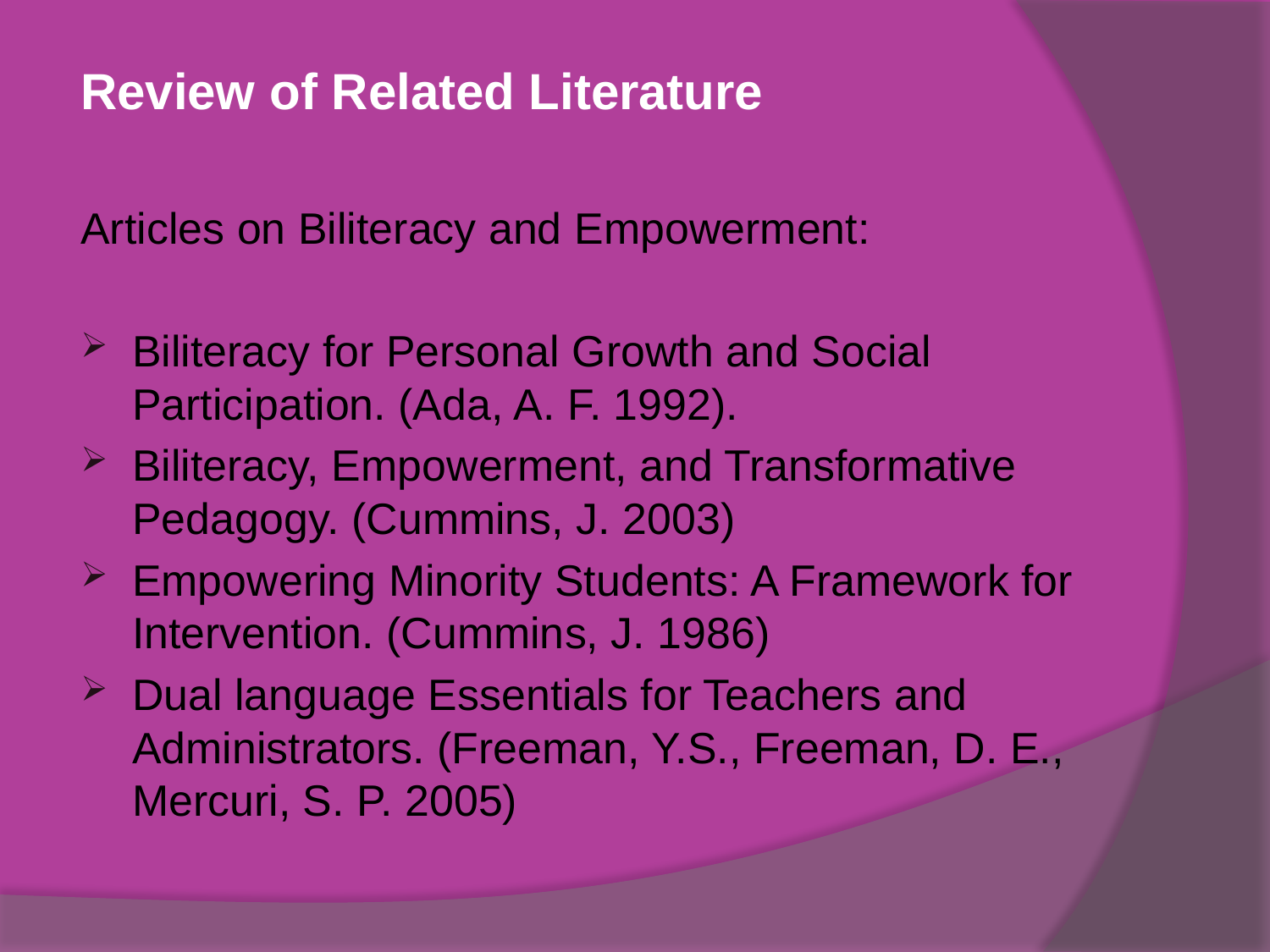

Review of Related Literature

Articles on Biliteracy and Empowerment:

Biliteracy for Personal Growth and Social Participation. (Ada, A. F. 1992).
Biliteracy, Empowerment, and Transformative Pedagogy. (Cummins, J. 2003)
Empowering Minority Students: A Framework for Intervention. (Cummins, J. 1986)
Dual language Essentials for Teachers and Administrators. (Freeman, Y.S., Freeman, D. E., Mercuri, S. P. 2005)